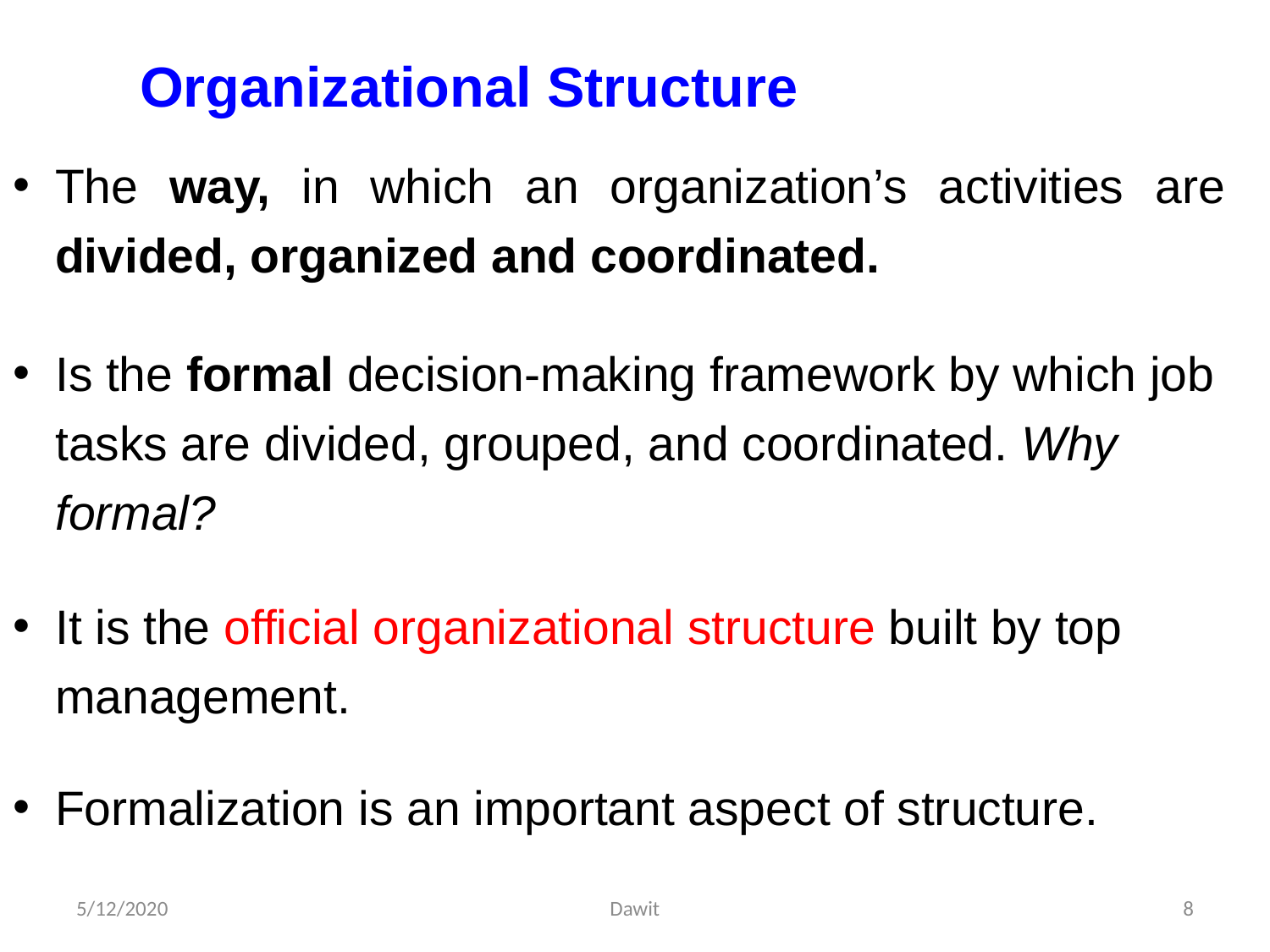

# Organizational Structure
The way, in which an organization’s activities are divided, organized and coordinated.

Is the formal decision-making framework by which job tasks are divided, grouped, and coordinated. Why formal?

It is the official organizational structure built by top management.

Formalization is an important aspect of structure.

5/12/2020
Dawit
8